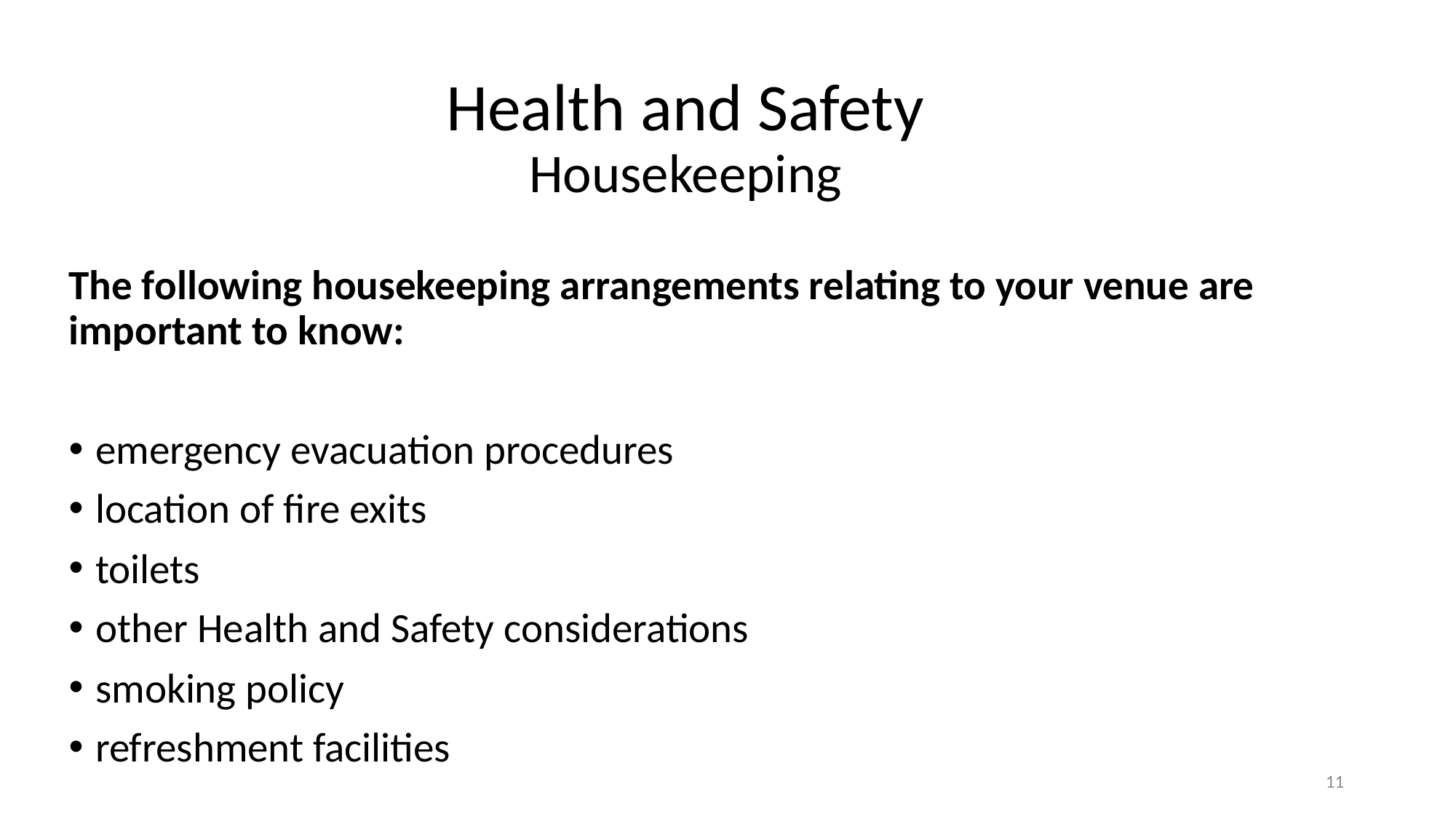

# Health and Safety Housekeeping
The following housekeeping arrangements relating to your venue are important to know:

emergency evacuation procedures
location of fire exits
toilets
other Health and Safety considerations
smoking policy
refreshment facilities
11